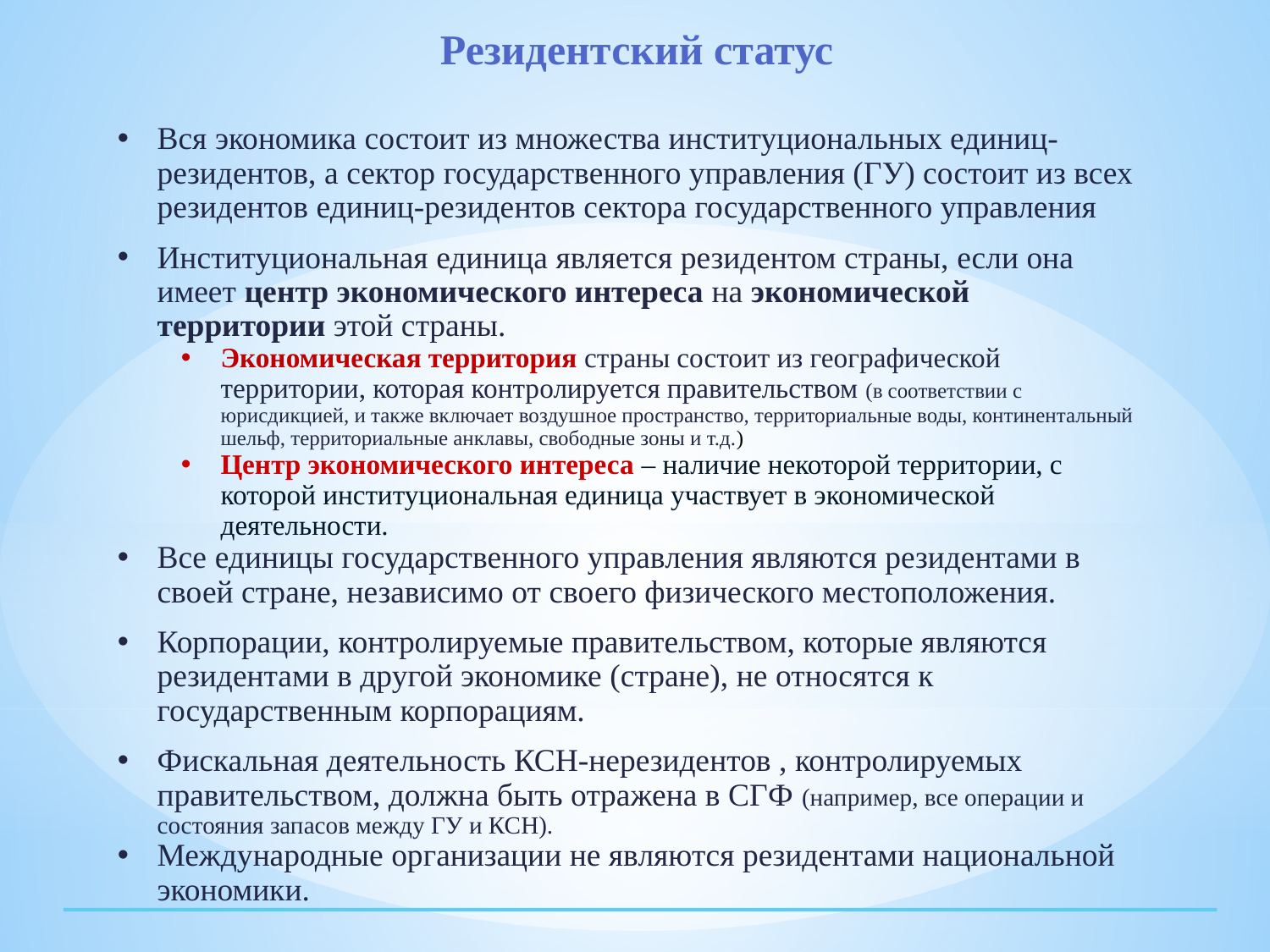

Резидентский статус
Вся экономика состоит из множества институциональных единиц-резидентов, а сектор государственного управления (ГУ) состоит из всех резидентов единиц-резидентов сектора государственного управления

Институциональная единица является резидентом страны, если она имеет центр экономического интереса на экономической территории этой страны.
Экономическая территория страны состоит из географической территории, которая контролируется правительством (в соответствии с юрисдикцией, и также включает воздушное пространство, территориальные воды, континентальный шельф, территориальные анклавы, свободные зоны и т.д.)
Центр экономического интереса – наличие некоторой территории, с которой институциональная единица участвует в экономической деятельности.
Все единицы государственного управления являются резидентами в своей стране, независимо от своего физического местоположения.

Корпорации, контролируемые правительством, которые являются резидентами в другой экономике (стране), не относятся к государственным корпорациям.

Фискальная деятельность КСН-нерезидентов , контролируемых правительством, должна быть отражена в СГФ (например, все операции и состояния запасов между ГУ и КСН).
Международные организации не являются резидентами национальной экономики.